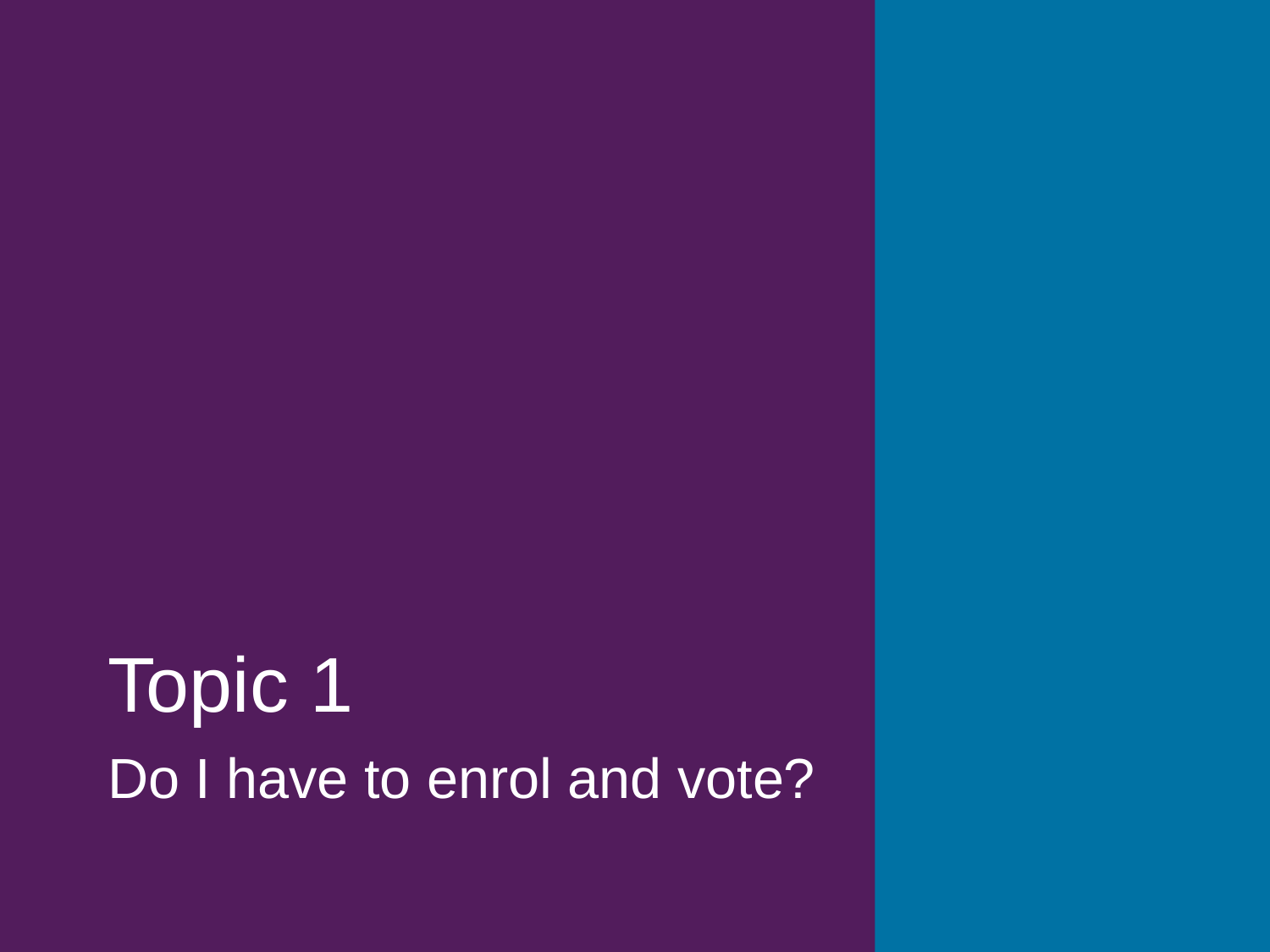

# Topic 1
Do I have to enrol and vote?